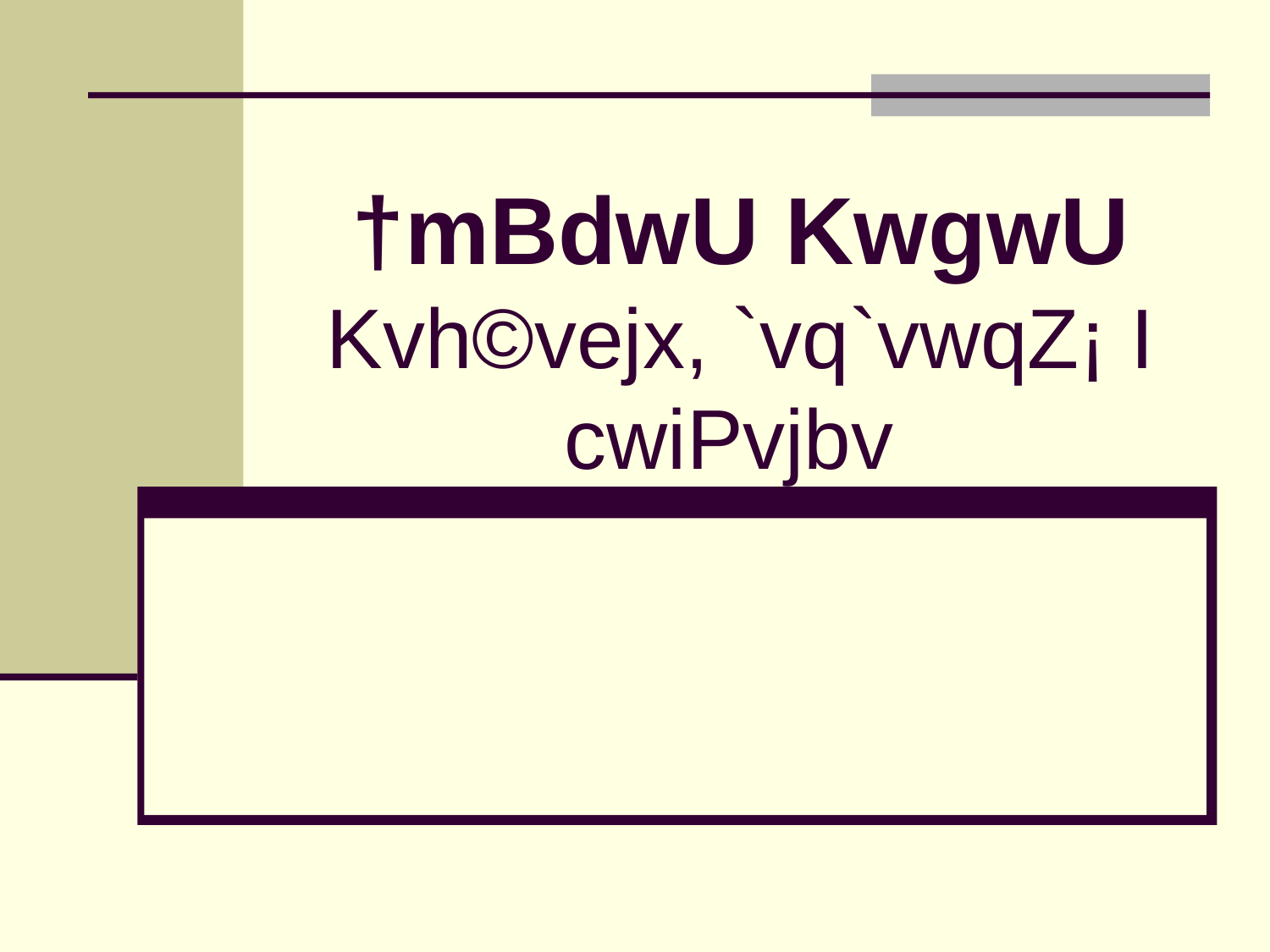

# †mBdwU KwgwU Kvh©vejx, `vq`vwqZ¡ I cwiPvjbv